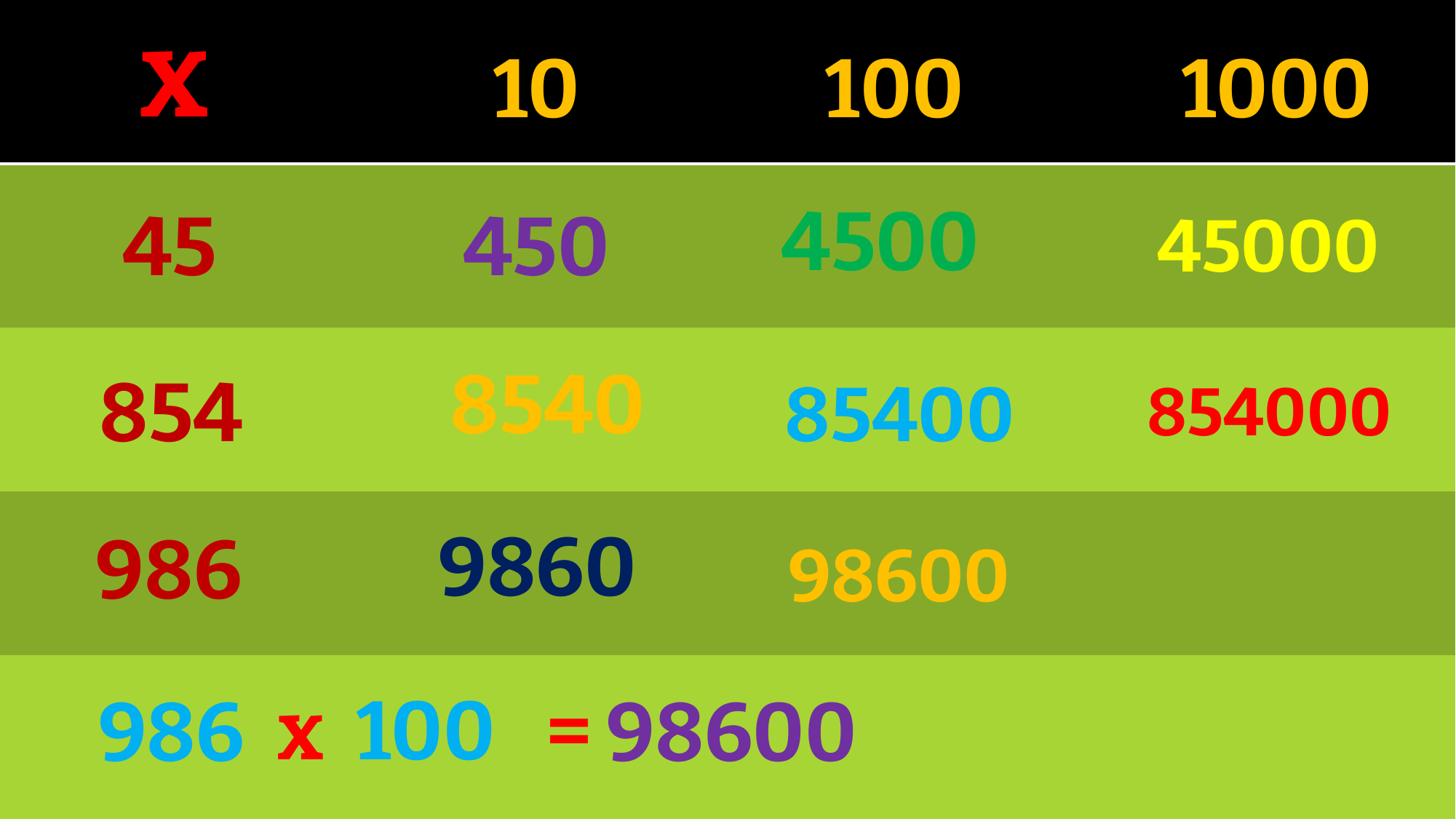

|  |  |  |  |
| --- | --- | --- | --- |
|  |  |  |  |
|  |  |  |  |
|  |  |  |  |
|  |  |  |  |
x
10
100
1000
4500
45
450
45000
8540
854000
854
85400
9860
986
98600
100
x
=
986
98600